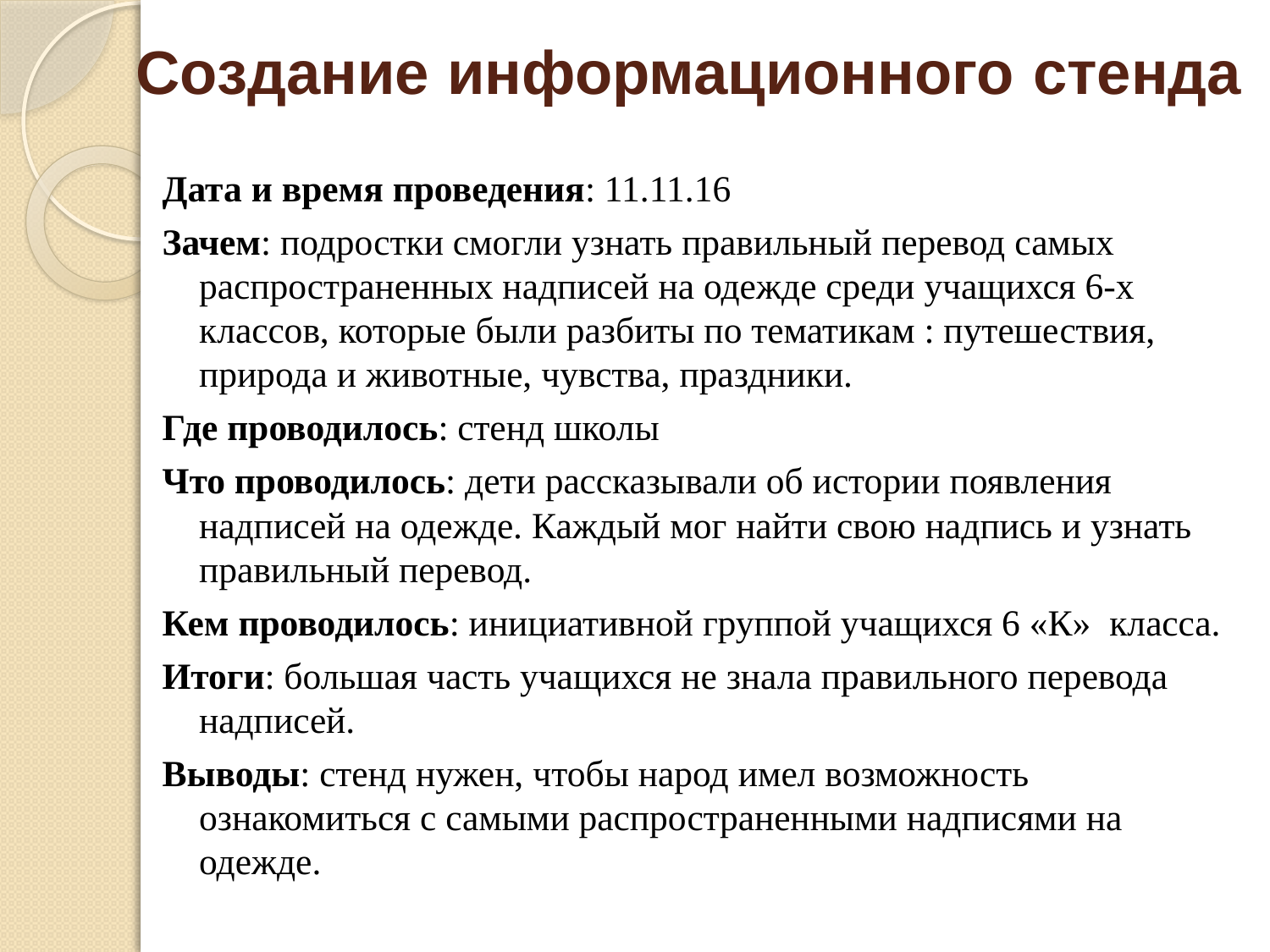

# Создание информационного стенда
Дата и время проведения: 11.11.16
Зачем: подростки смогли узнать правильный перевод самых распространенных надписей на одежде среди учащихся 6-х классов, которые были разбиты по тематикам : путешествия, природа и животные, чувства, праздники.
Где проводилось: стенд школы
Что проводилось: дети рассказывали об истории появления надписей на одежде. Каждый мог найти свою надпись и узнать правильный перевод.
Кем проводилось: инициативной группой учащихся 6 «К»  класса.
Итоги: большая часть учащихся не знала правильного перевода надписей.
Выводы: стенд нужен, чтобы народ имел возможность ознакомиться с самыми распространенными надписями на одежде.